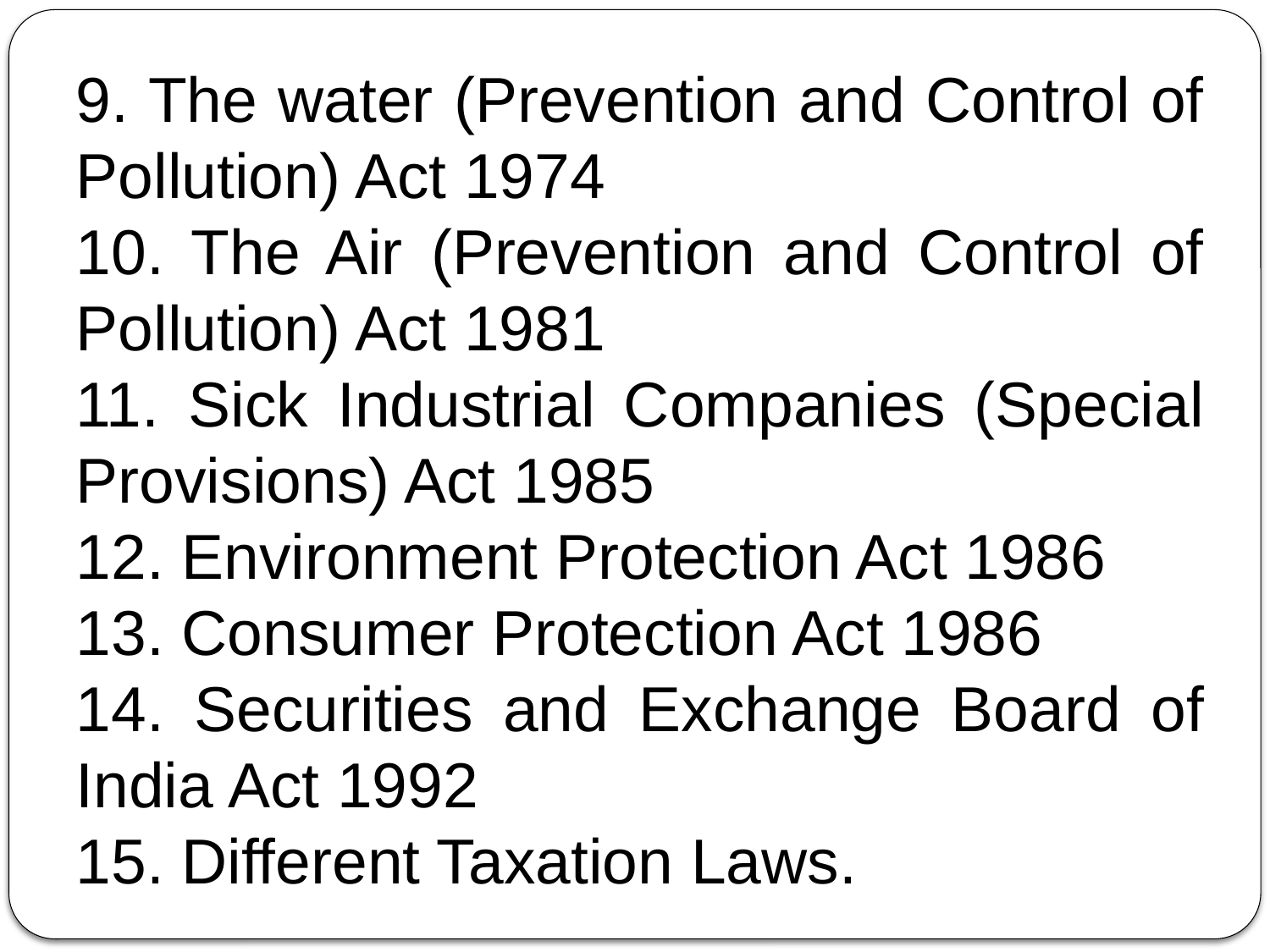

9. The water (Prevention and Control of Pollution) Act 1974
10. The Air (Prevention and Control of Pollution) Act 1981
11. Sick Industrial Companies (Special Provisions) Act 1985
12. Environment Protection Act 1986
13. Consumer Protection Act 1986
14. Securities and Exchange Board of India Act 1992
15. Different Taxation Laws.